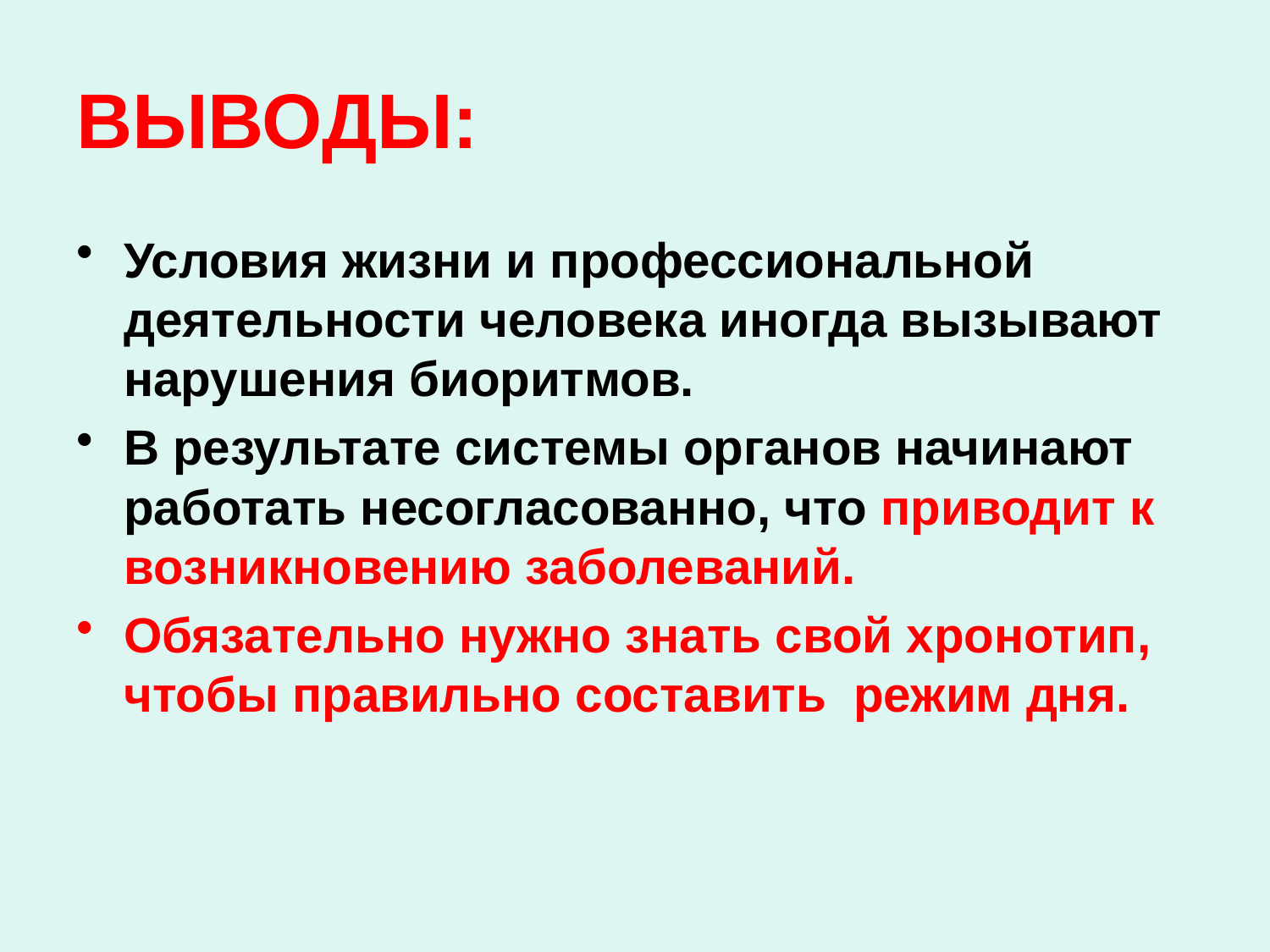

# ВЫВОДЫ:
Условия жизни и профессиональной деятельности человека иногда вызывают нарушения биоритмов.
В результате системы органов начинают работать несогласованно, что приводит к возникновению заболеваний.
Обязательно нужно знать свой хронотип, чтобы правильно составить  режим дня.